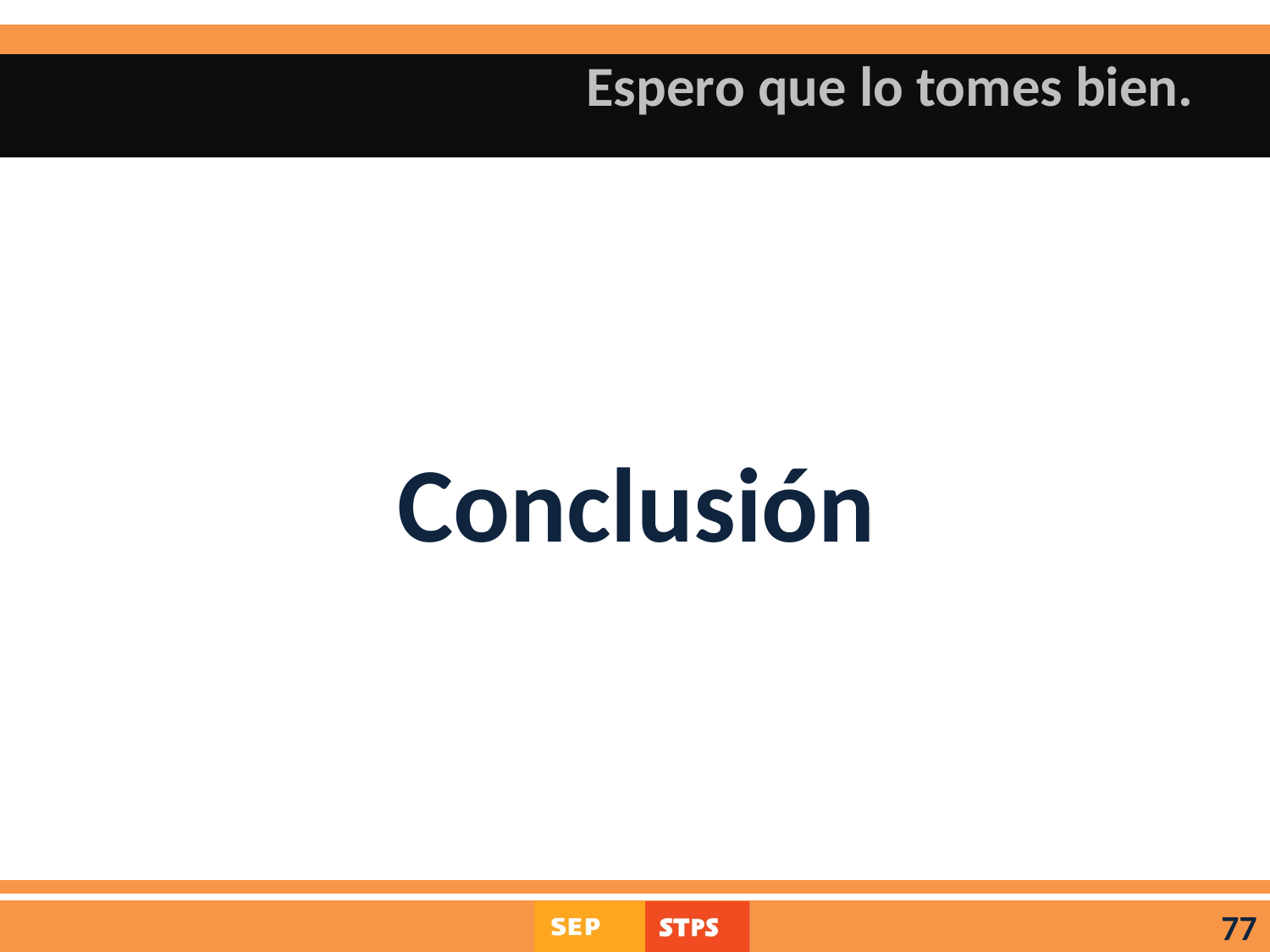

# Espero que lo tomes bien.
Conclusión

77